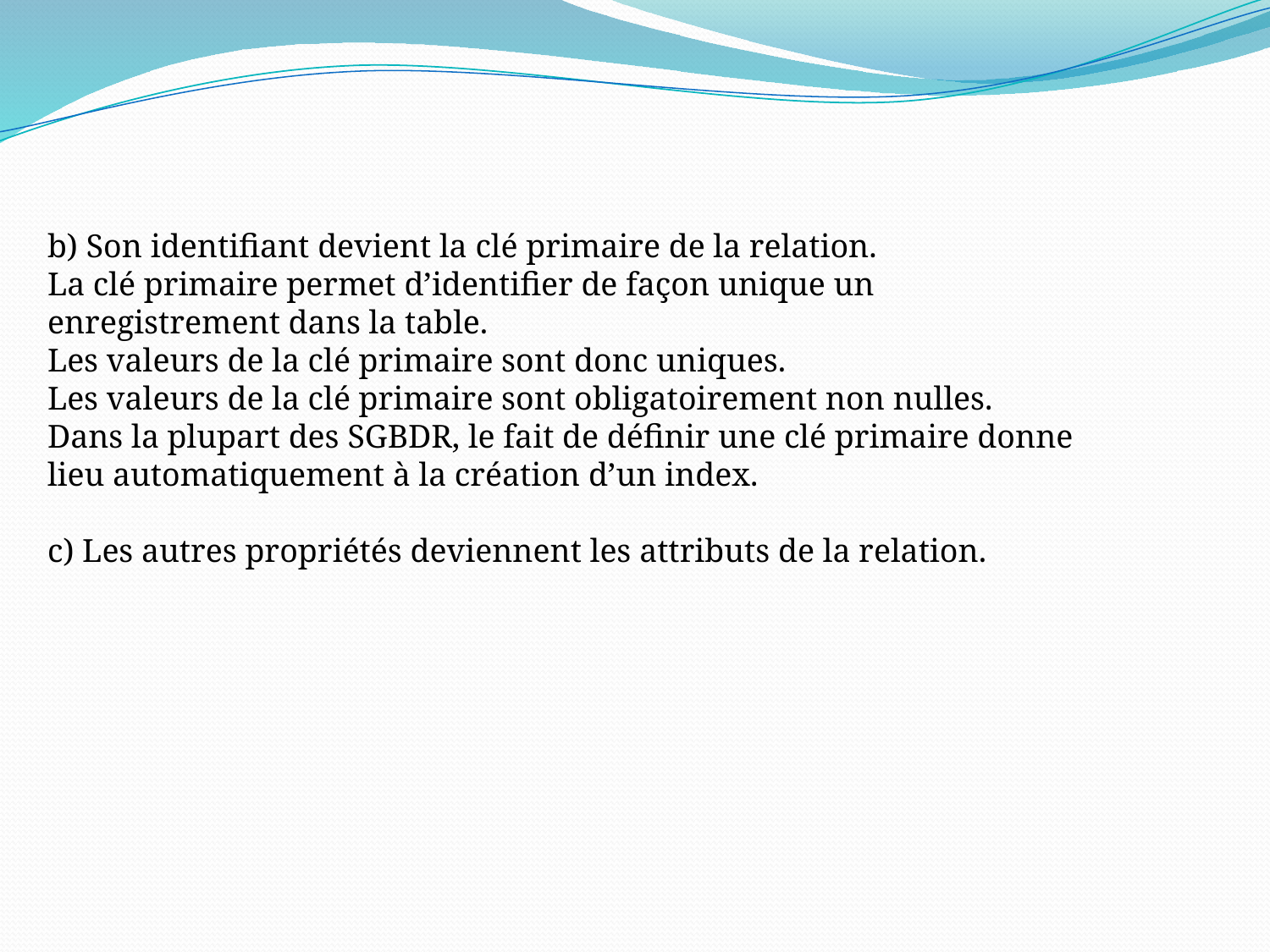

b) Son identifiant devient la clé primaire de la relation.
La clé primaire permet d’identifier de façon unique un enregistrement dans la table.
Les valeurs de la clé primaire sont donc uniques.
Les valeurs de la clé primaire sont obligatoirement non nulles.
Dans la plupart des SGBDR, le fait de définir une clé primaire donne lieu automatiquement à la création d’un index.

c) Les autres propriétés deviennent les attributs de la relation.